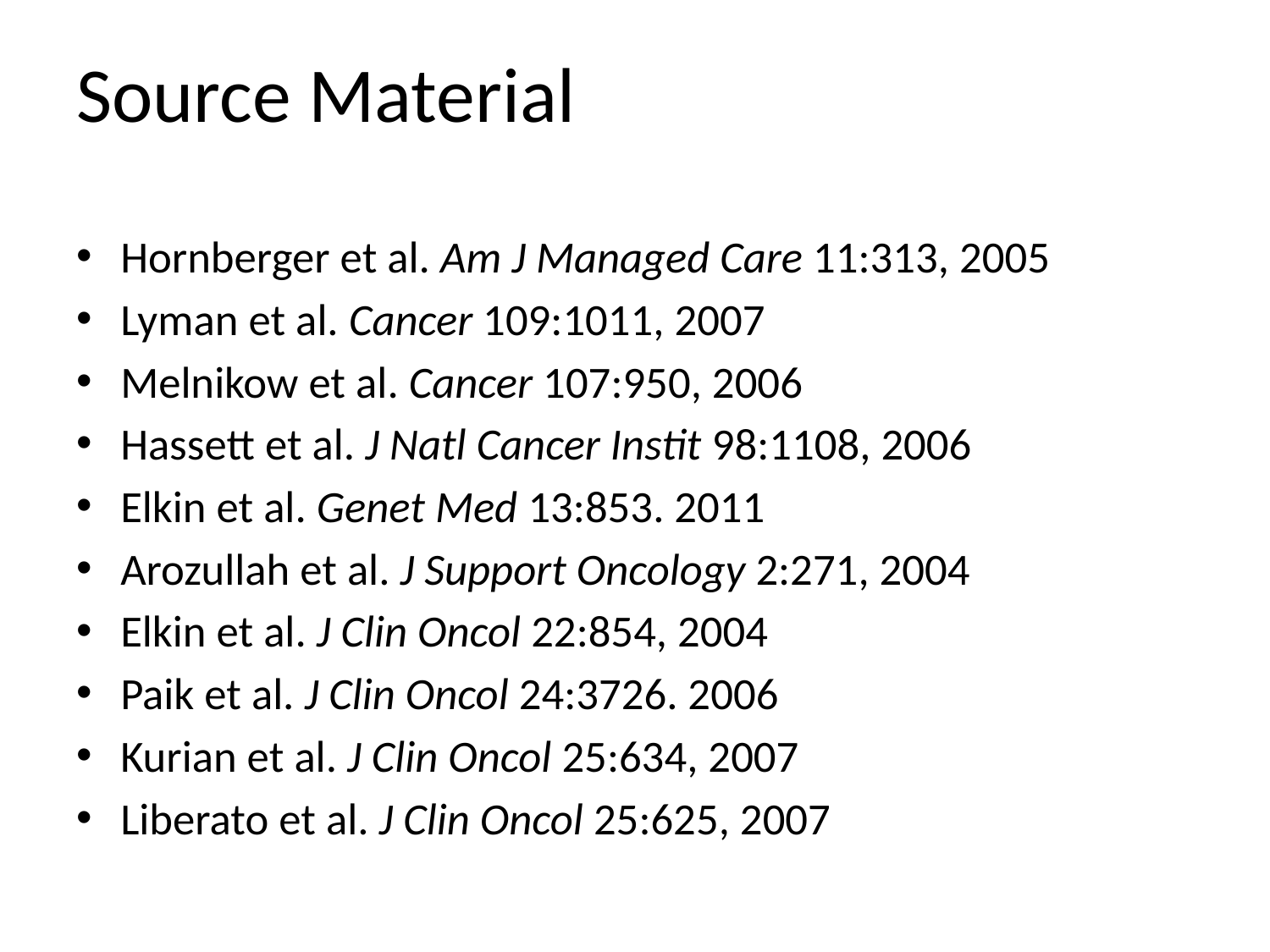

# Source Material
Hornberger et al. Am J Managed Care 11:313, 2005
Lyman et al. Cancer 109:1011, 2007
Melnikow et al. Cancer 107:950, 2006
Hassett et al. J Natl Cancer Instit 98:1108, 2006
Elkin et al. Genet Med 13:853. 2011
Arozullah et al. J Support Oncology 2:271, 2004
Elkin et al. J Clin Oncol 22:854, 2004
Paik et al. J Clin Oncol 24:3726. 2006
Kurian et al. J Clin Oncol 25:634, 2007
Liberato et al. J Clin Oncol 25:625, 2007